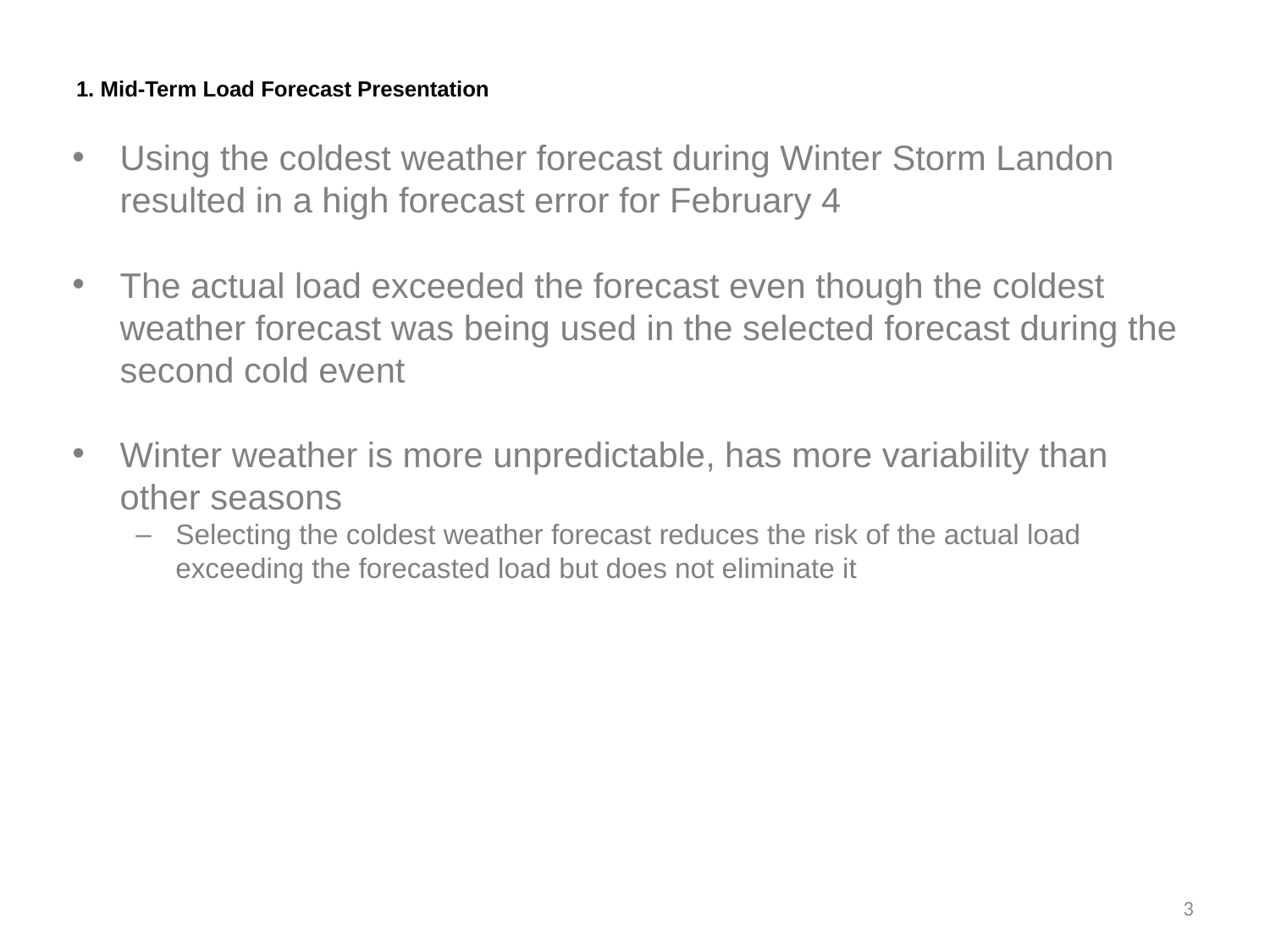

# 1. Mid-Term Load Forecast Presentation
Using the coldest weather forecast during Winter Storm Landon resulted in a high forecast error for February 4

The actual load exceeded the forecast even though the coldest weather forecast was being used in the selected forecast during the second cold event

Winter weather is more unpredictable, has more variability than other seasons
Selecting the coldest weather forecast reduces the risk of the actual load exceeding the forecasted load but does not eliminate it

3